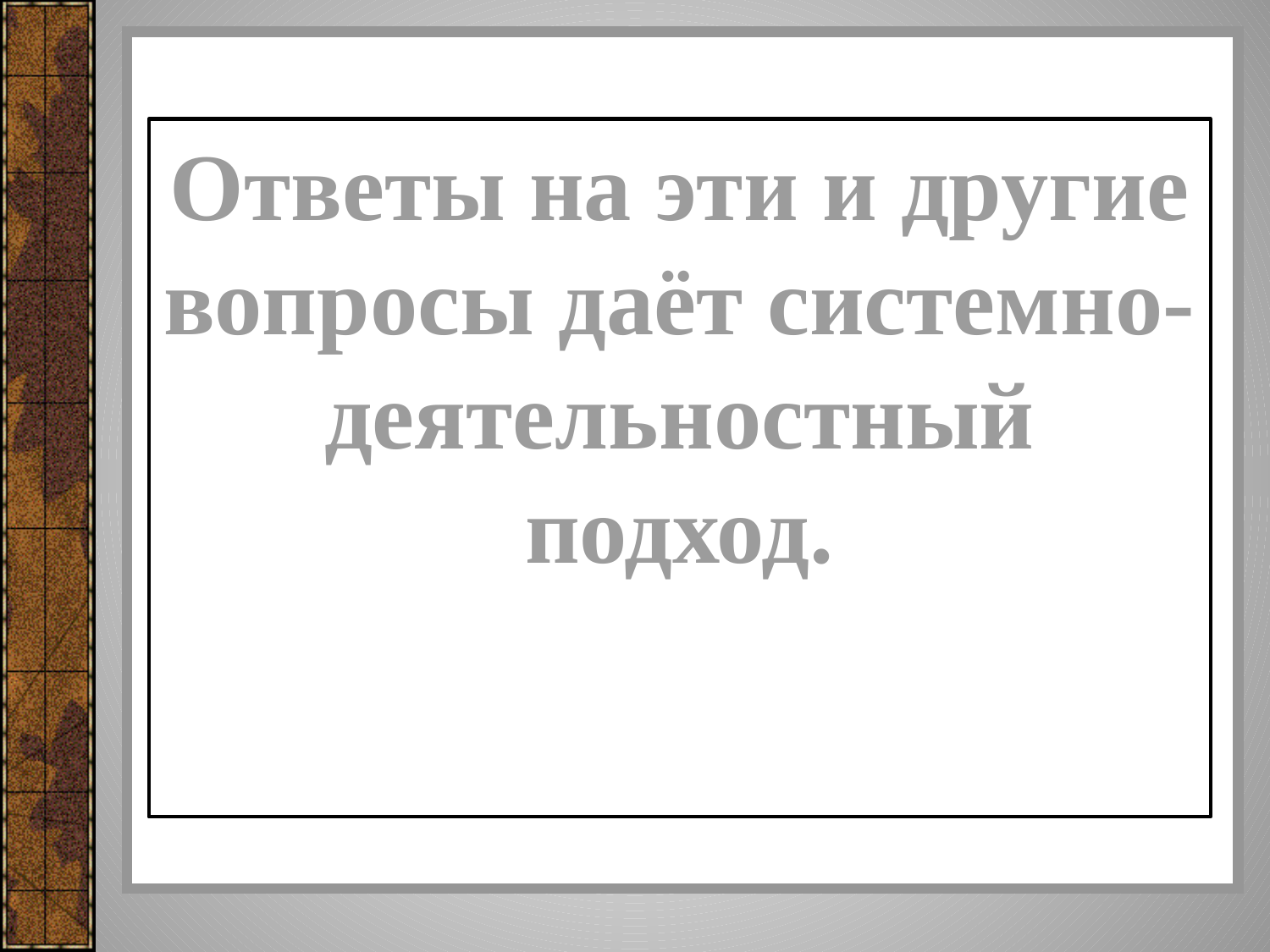

Ответы на эти и другие вопросы даёт системно-деятельностный подход.